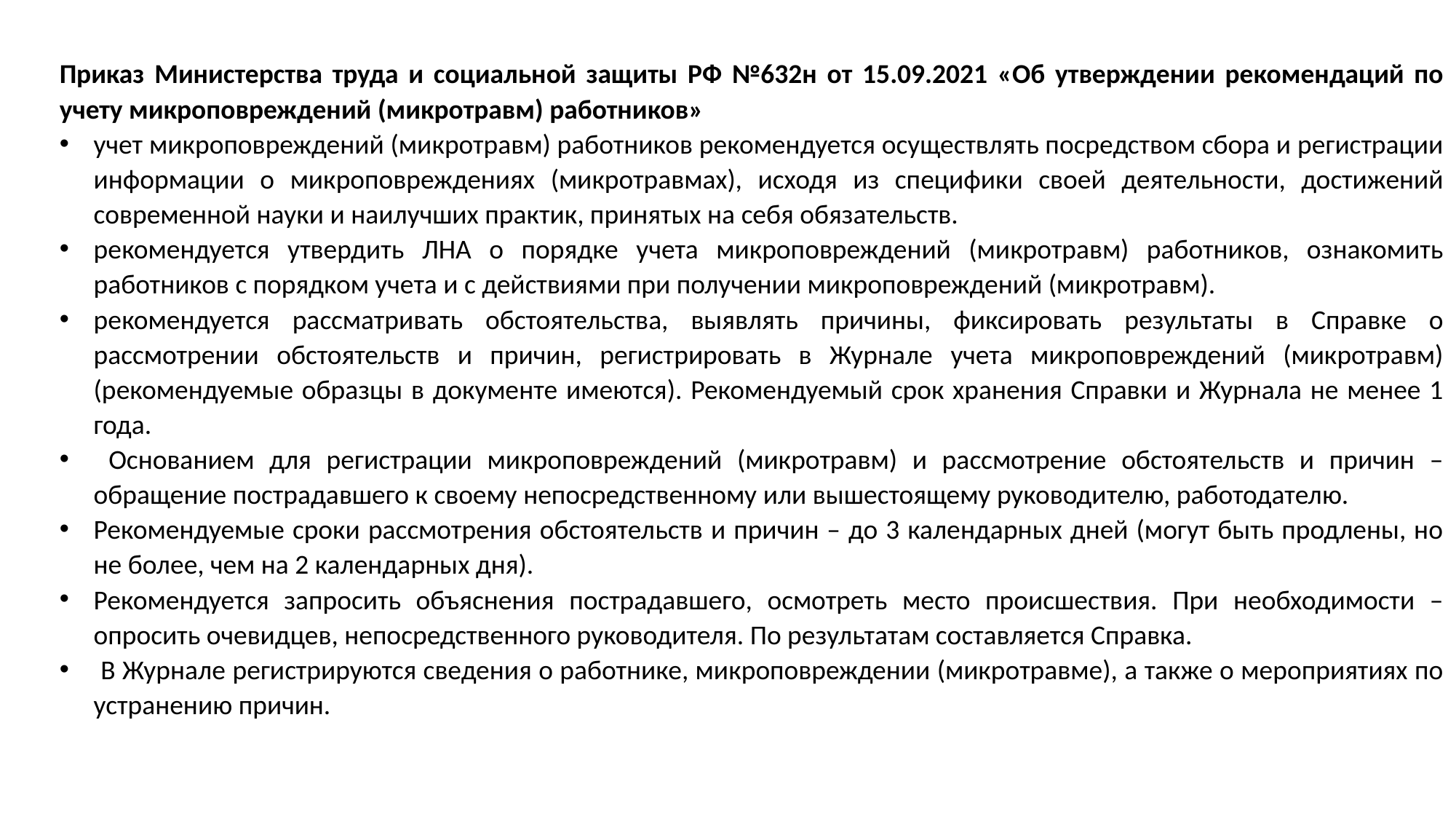

Приказ Министерства труда и социальной защиты РФ №632н от 15.09.2021 «Об утверждении рекомендаций по учету микроповреждений (микротравм) работников»
учет микроповреждений (микротравм) работников рекомендуется осуществлять посредством сбора и регистрации информации о микроповреждениях (микротравмах), исходя из специфики своей деятельности, достижений современной науки и наилучших практик, принятых на себя обязательств.
рекомендуется утвердить ЛНА о порядке учета микроповреждений (микротравм) работников, ознакомить работников с порядком учета и с действиями при получении микроповреждений (микротравм).
рекомендуется рассматривать обстоятельства, выявлять причины, фиксировать результаты в Справке о рассмотрении обстоятельств и причин, регистрировать в Журнале учета микроповреждений (микротравм) (рекомендуемые образцы в документе имеются). Рекомендуемый срок хранения Справки и Журнала не менее 1 года.
 Основанием для регистрации микроповреждений (микротравм) и рассмотрение обстоятельств и причин – обращение пострадавшего к своему непосредственному или вышестоящему руководителю, работодателю.
Рекомендуемые сроки рассмотрения обстоятельств и причин – до 3 календарных дней (могут быть продлены, но не более, чем на 2 календарных дня).
Рекомендуется запросить объяснения пострадавшего, осмотреть место происшествия. При необходимости – опросить очевидцев, непосредственного руководителя. По результатам составляется Справка.
 В Журнале регистрируются сведения о работнике, микроповреждении (микротравме), а также о мероприятиях по устранению причин.